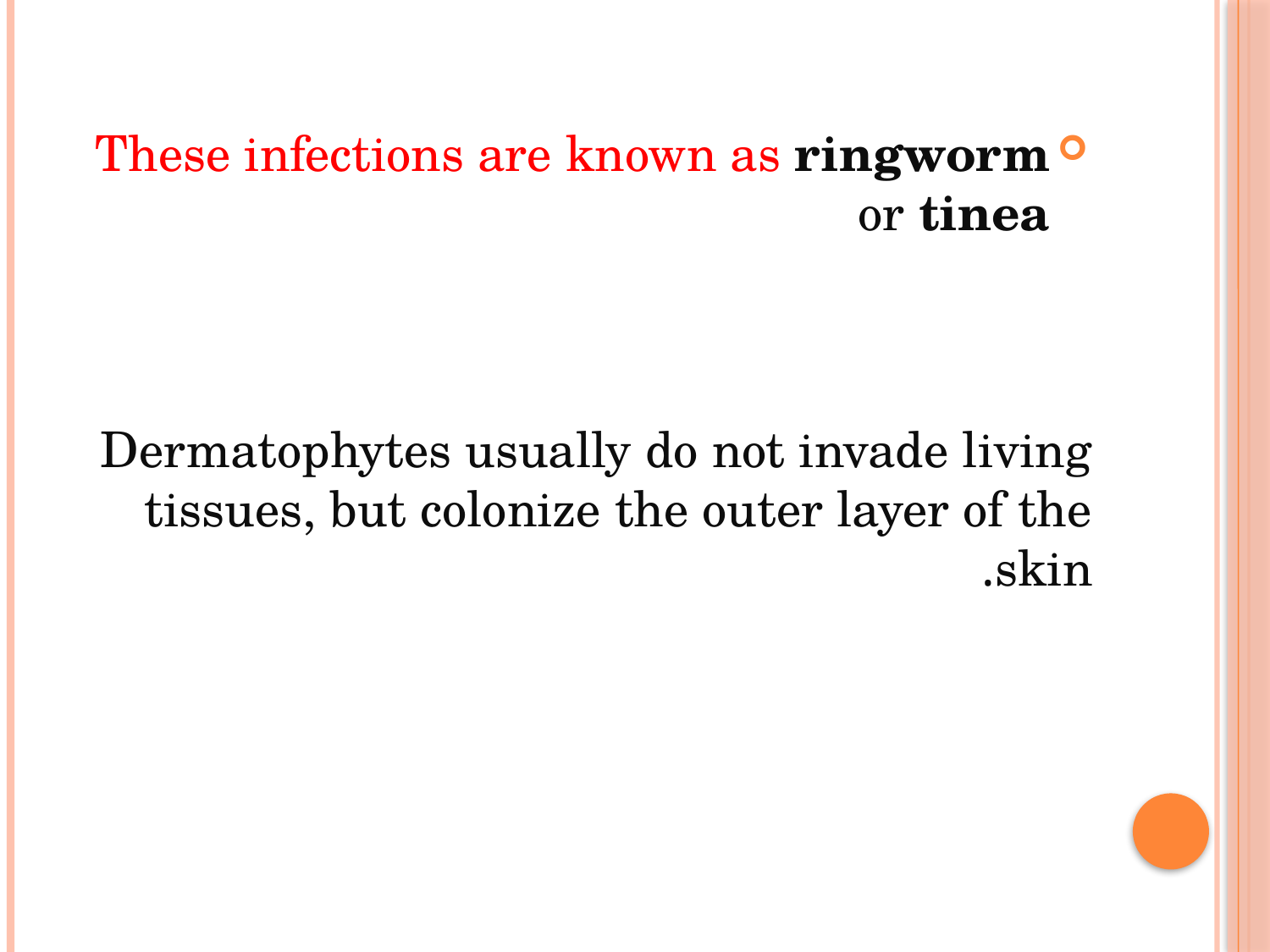

These infections are known as ringworm or tinea

Dermatophytes usually do not invade living tissues, but colonize the outer layer of the skin.